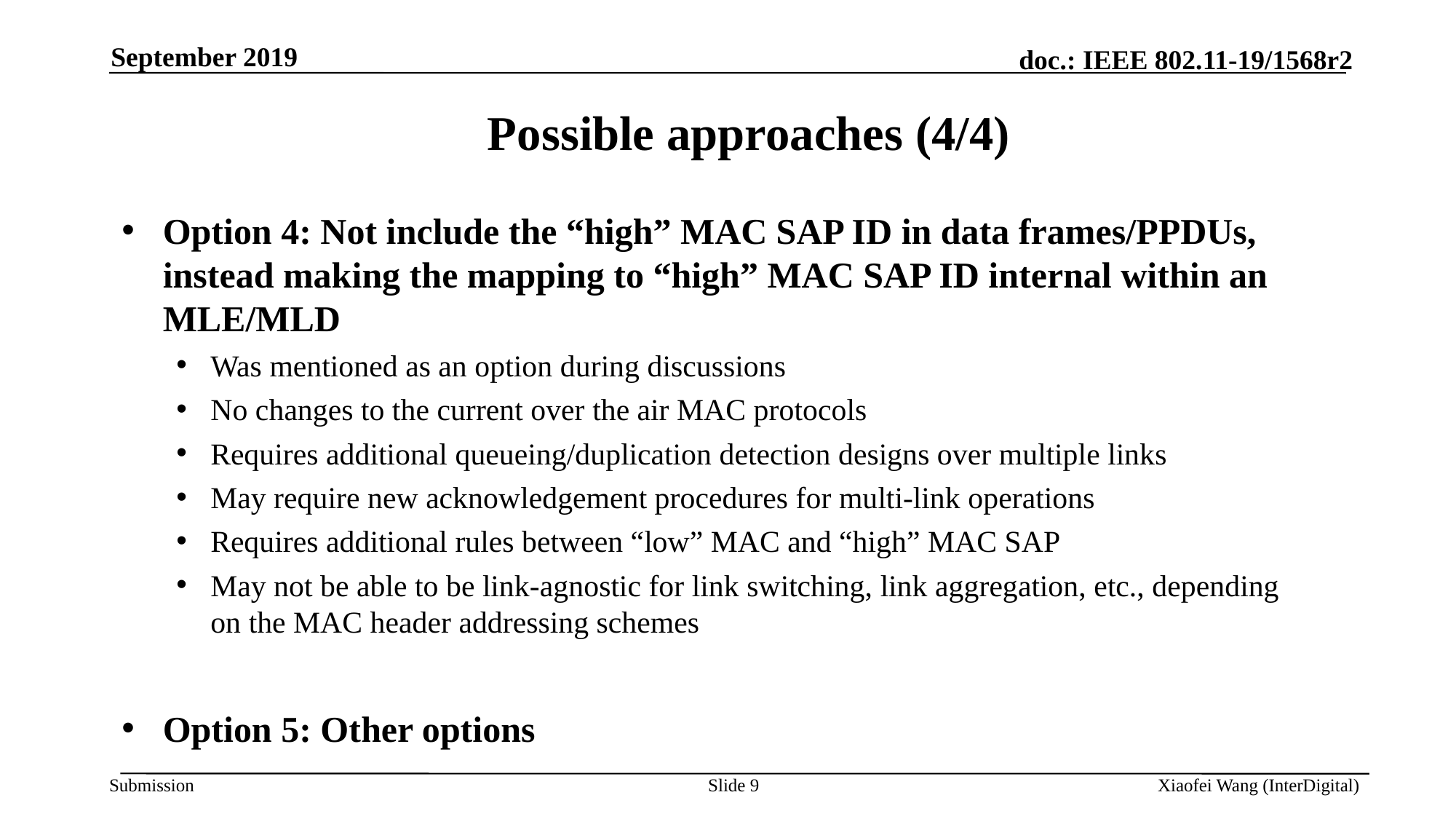

September 2019
# Possible approaches (4/4)
Option 4: Not include the “high” MAC SAP ID in data frames/PPDUs, instead making the mapping to “high” MAC SAP ID internal within an MLE/MLD
Was mentioned as an option during discussions
No changes to the current over the air MAC protocols
Requires additional queueing/duplication detection designs over multiple links
May require new acknowledgement procedures for multi-link operations
Requires additional rules between “low” MAC and “high” MAC SAP
May not be able to be link-agnostic for link switching, link aggregation, etc., depending on the MAC header addressing schemes

Option 5: Other options

Slide 9
Xiaofei Wang (InterDigital)